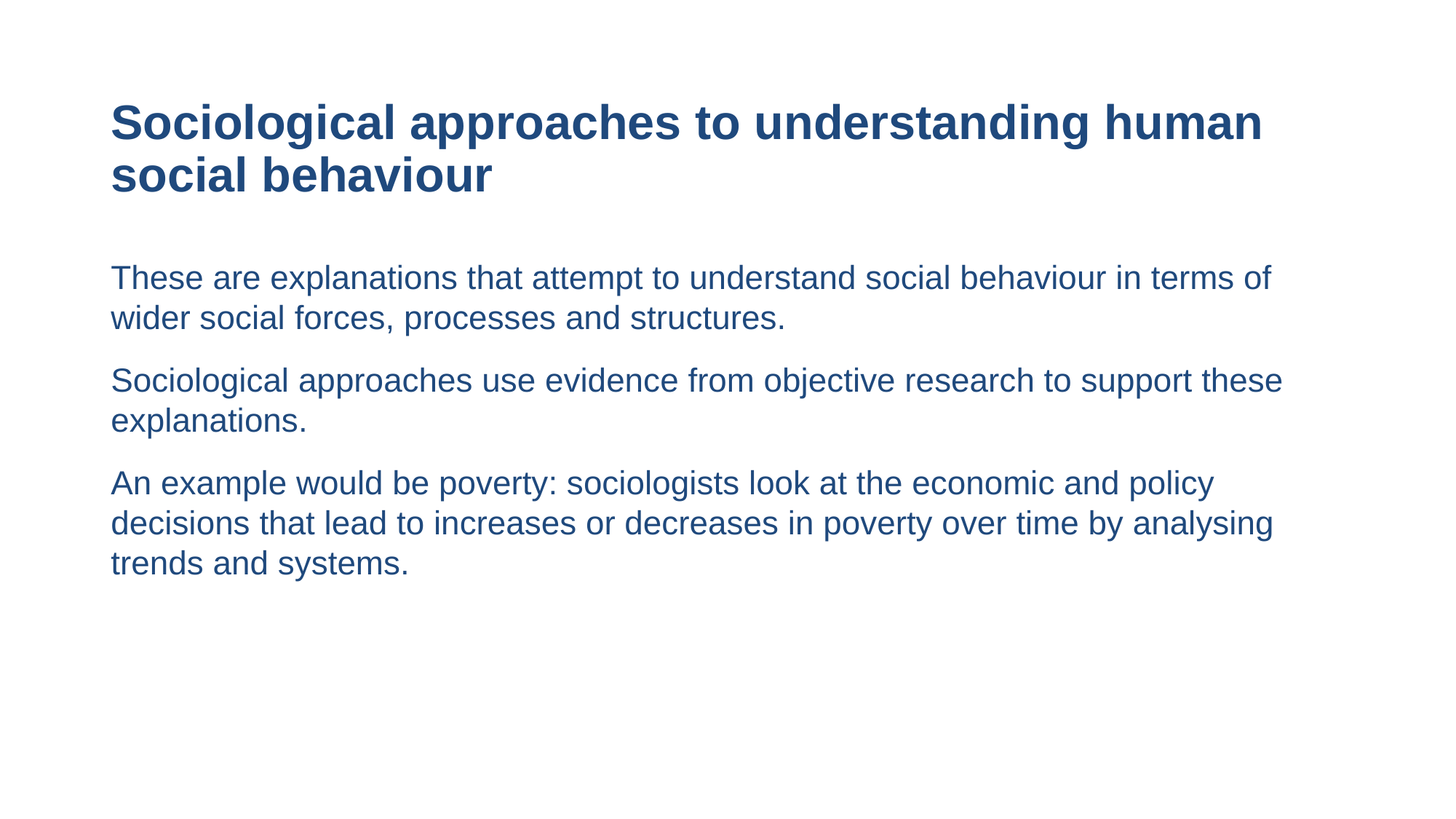

# Sociological approaches to understanding human social behaviour
These are explanations that attempt to understand social behaviour in terms of wider social forces, processes and structures.
Sociological approaches use evidence from objective research to support these explanations.
An example would be poverty: sociologists look at the economic and policy decisions that lead to increases or decreases in poverty over time by analysing trends and systems.